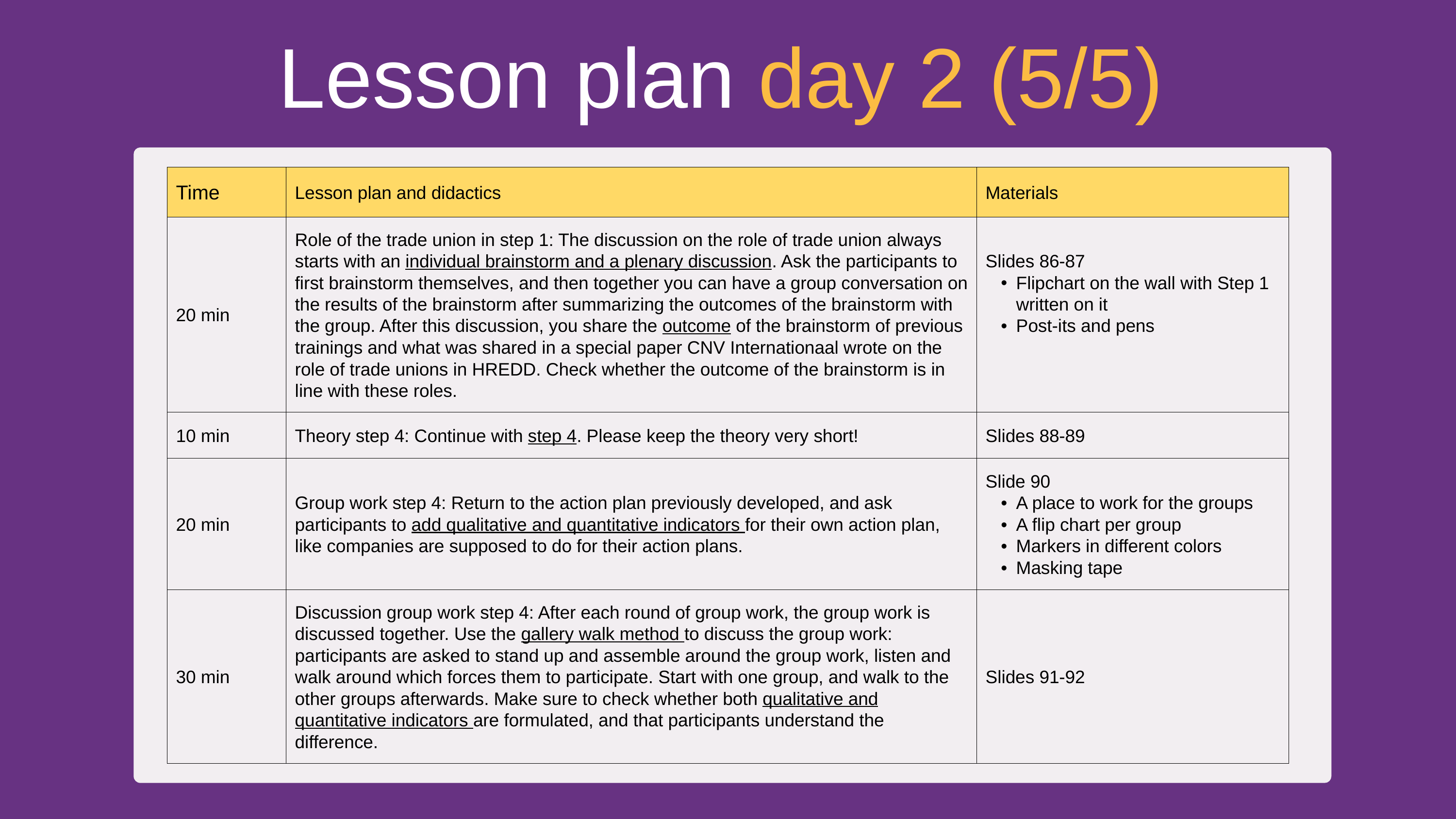

Lesson plan day 2 (5/5)

| Time | Lesson plan and didactics | Materials |
| --- | --- | --- |
| 20 min | Role of the trade union in step 1: The discussion on the role of trade union always starts with an individual brainstorm and a plenary discussion. Ask the participants to first brainstorm themselves, and then together you can have a group conversation on the results of the brainstorm after summarizing the outcomes of the brainstorm with the group. After this discussion, you share the outcome of the brainstorm of previous trainings and what was shared in a special paper CNV Internationaal wrote on the role of trade unions in HREDD. Check whether the outcome of the brainstorm is in line with these roles. | Slides 86-87 Flipchart on the wall with Step 1 written on it Post-its and pens |
| 10 min | Theory step 4: Continue with step 4. Please keep the theory very short! | Slides 88-89 |
| 20 min | Group work step 4: Return to the action plan previously developed, and ask participants to add qualitative and quantitative indicators for their own action plan, like companies are supposed to do for their action plans. | Slide 90 A place to work for the groups A flip chart per group Markers in different colors Masking tape |
| 30 min | Discussion group work step 4: After each round of group work, the group work is discussed together. Use the gallery walk method to discuss the group work: participants are asked to stand up and assemble around the group work, listen and walk around which forces them to participate. Start with one group, and walk to the other groups afterwards. Make sure to check whether both qualitative and quantitative indicators are formulated, and that participants understand the difference. | Slides 91-92 |